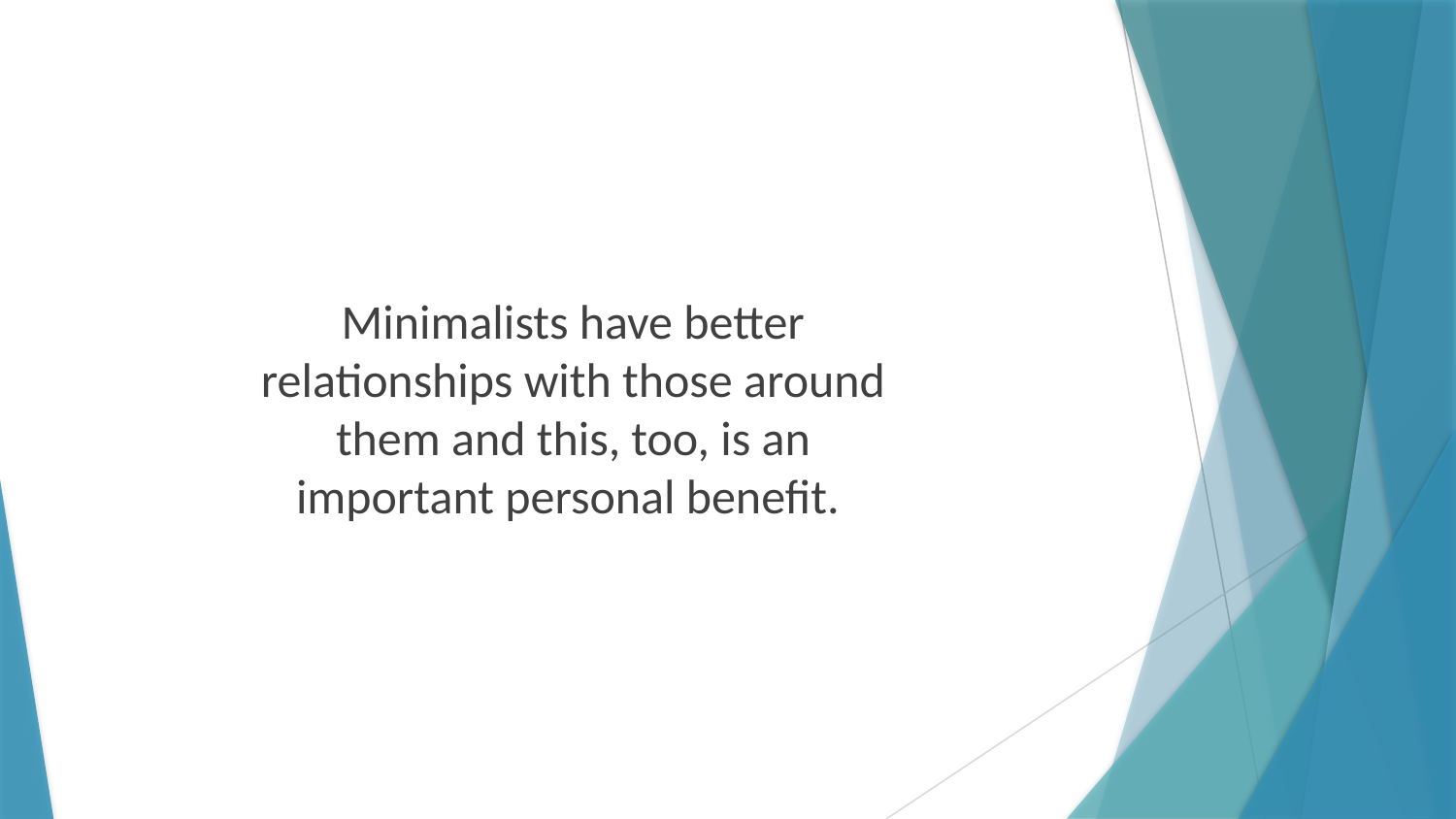

Minimalists have better relationships with those around them and this, too, is an important personal benefit.